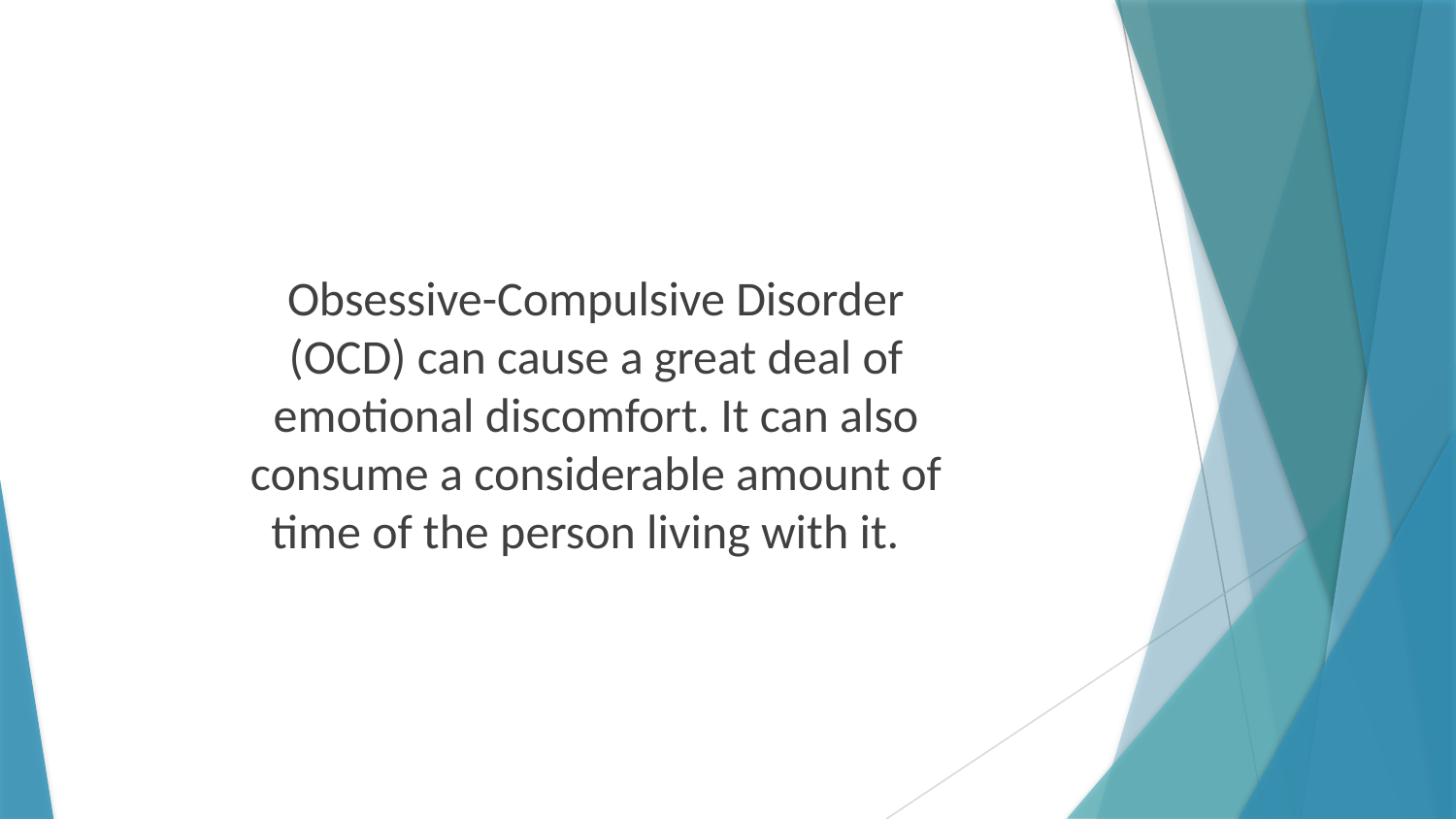

Obsessive-Compulsive Disorder (OCD) can cause a great deal of emotional discomfort. It can also consume a considerable amount of time of the person living with it.